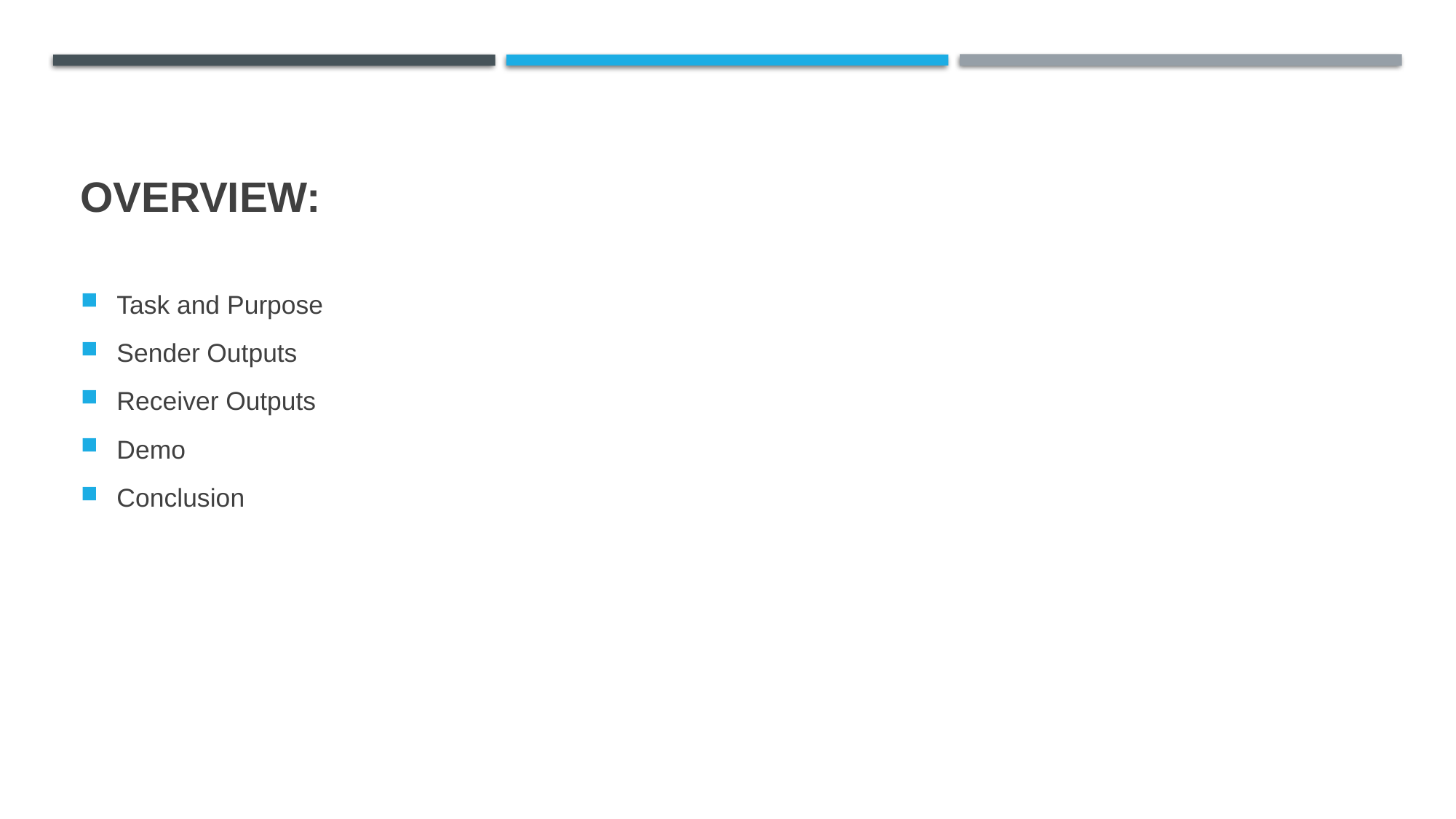

# Overview:
Task and Purpose
Sender Outputs
Receiver Outputs
Demo
Conclusion